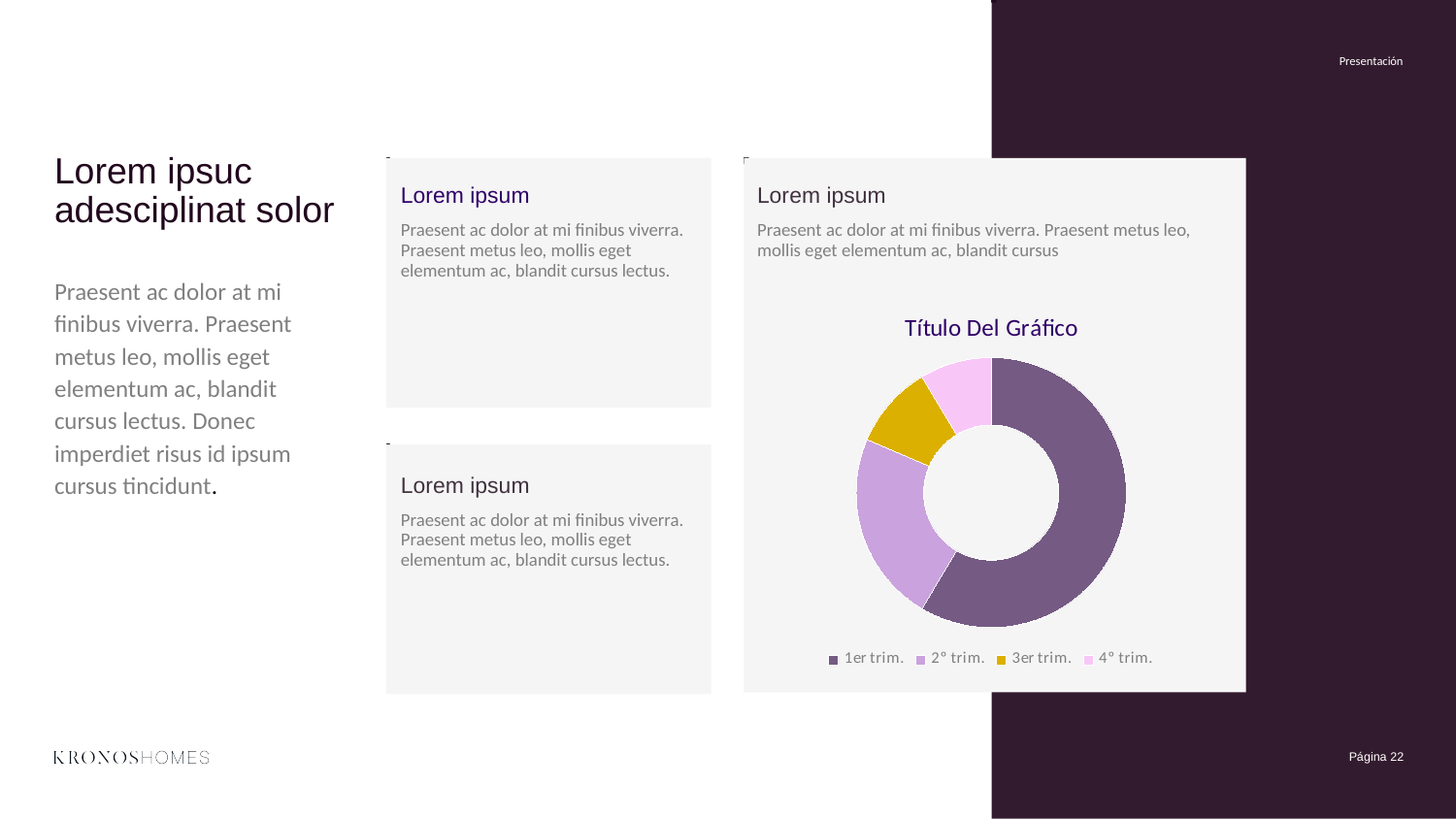

# Lorem ipsuc adesciplinat solor
Lorem ipsum

Lorem ipsum

Praesent ac dolor at mi finibus viverra. Praesent metus leo, mollis eget elementum ac, blandit cursus lectus.

Praesent ac dolor at mi finibus viverra. Praesent metus leo, mollis eget elementum ac, blandit cursus
Praesent ac dolor at mi finibus viverra. Praesent metus leo, mollis eget elementum ac, blandit cursus lectus. Donec imperdiet risus id ipsum cursus tincidunt.

### Chart: Título Del Gráfico

| Category | Ventas |
|---|---|
| 1er trim. | 8.2 |
| 2º trim. | 3.2 |
| 3er trim. | 1.4 |
| 4º trim. | 1.2 |
Lorem ipsum

Praesent ac dolor at mi finibus viverra. Praesent metus leo, mollis eget elementum ac, blandit cursus lectus.